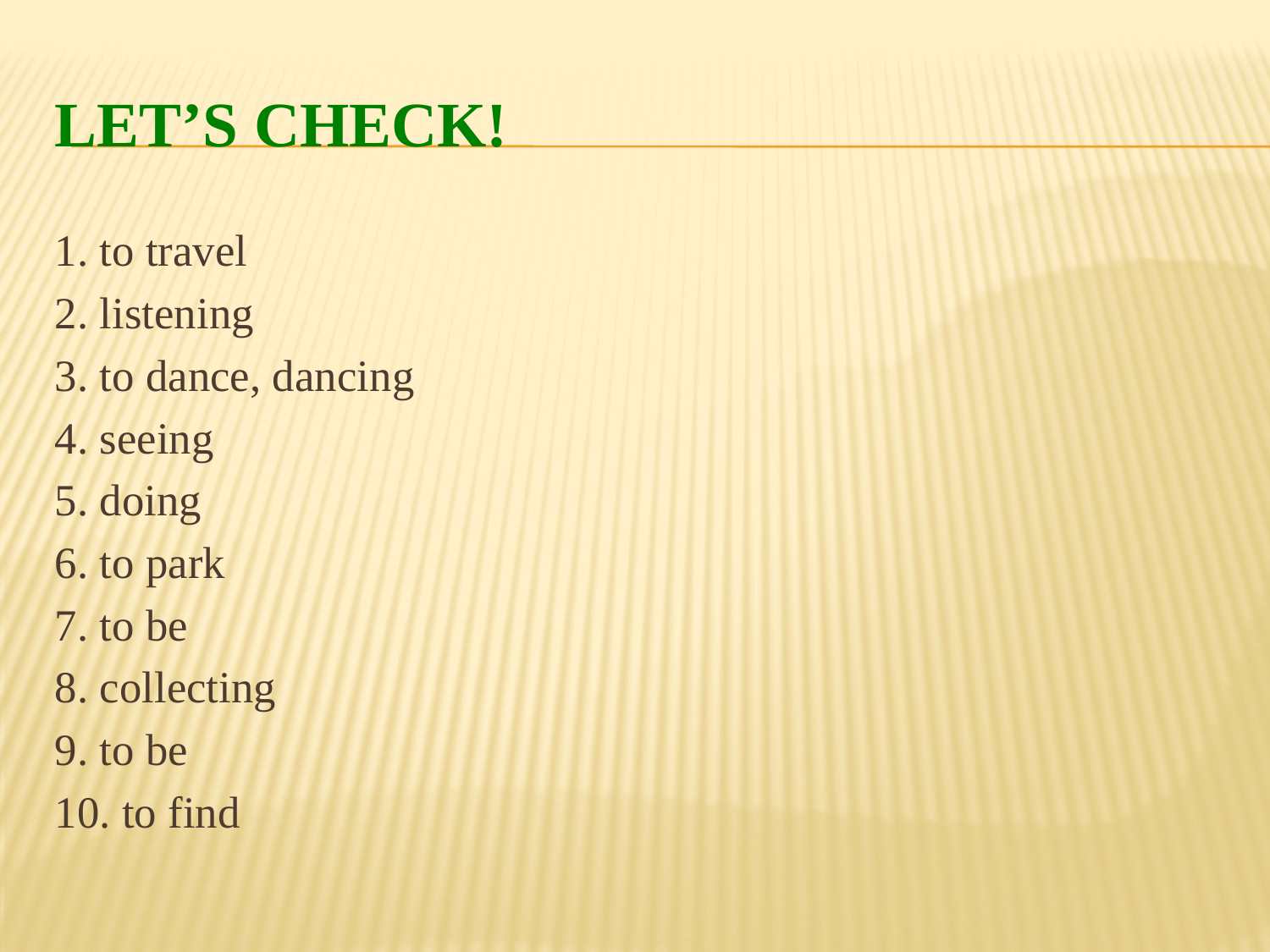

# Let’s check!
1. to travel
2. listening
3. to dance, dancing
4. seeing
5. doing
6. to park
7. to be
8. collecting
9. to be
10. to find